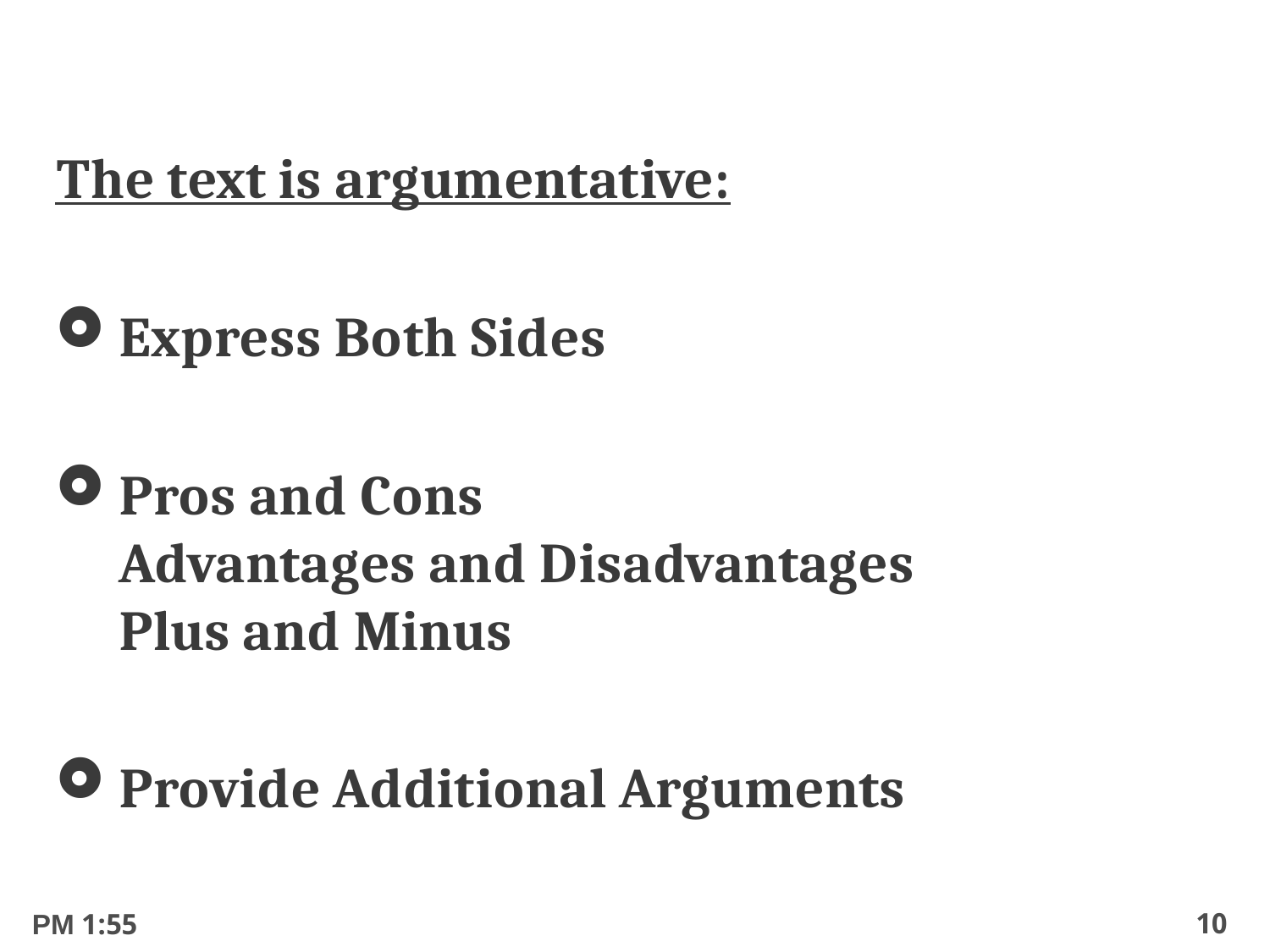

The text is argumentative:

Express Both Sides

Pros and Cons
Advantages and Disadvantages
Plus and Minus

Provide Additional Arguments